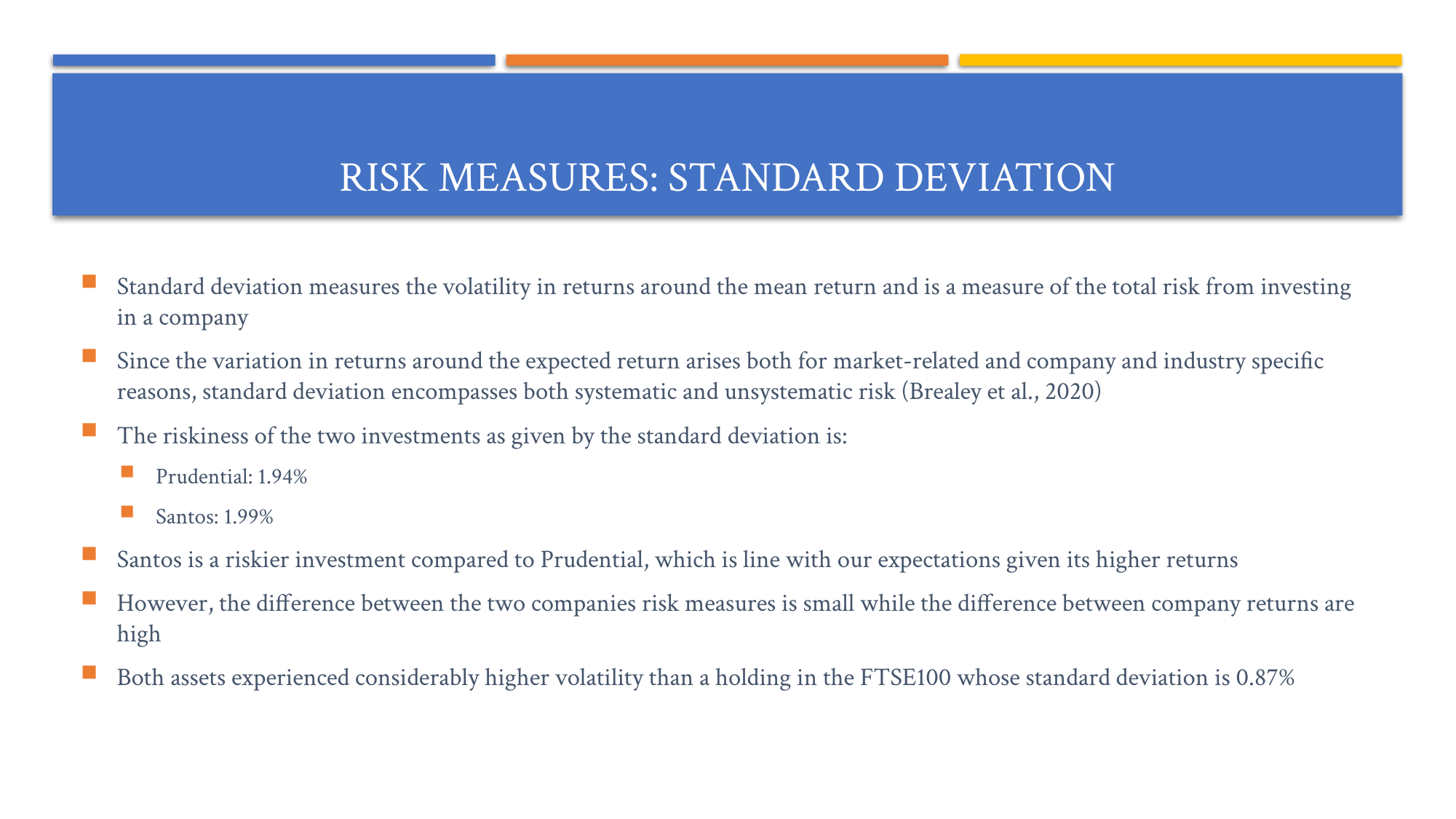

# RISK MEASURES: STANDARD DEVIATION
Standard deviation measures the volatility in returns around the mean return and is a measure of the total risk from investing in a company
Since the variation in returns around the expected return arises both for market-related and company and industry specific reasons, standard deviation encompasses both systematic and unsystematic risk (Brealey et al., 2020)
The riskiness of the two investments as given by the standard deviation is:
Prudential: 1.94%
Santos: 1.99%
Santos is a riskier investment compared to Prudential, which is line with our expectations given its higher returns
However, the difference between the two companies risk measures is small while the difference between company returns are high
Both assets experienced considerably higher volatility than a holding in the FTSE100 whose standard deviation is 0.87%